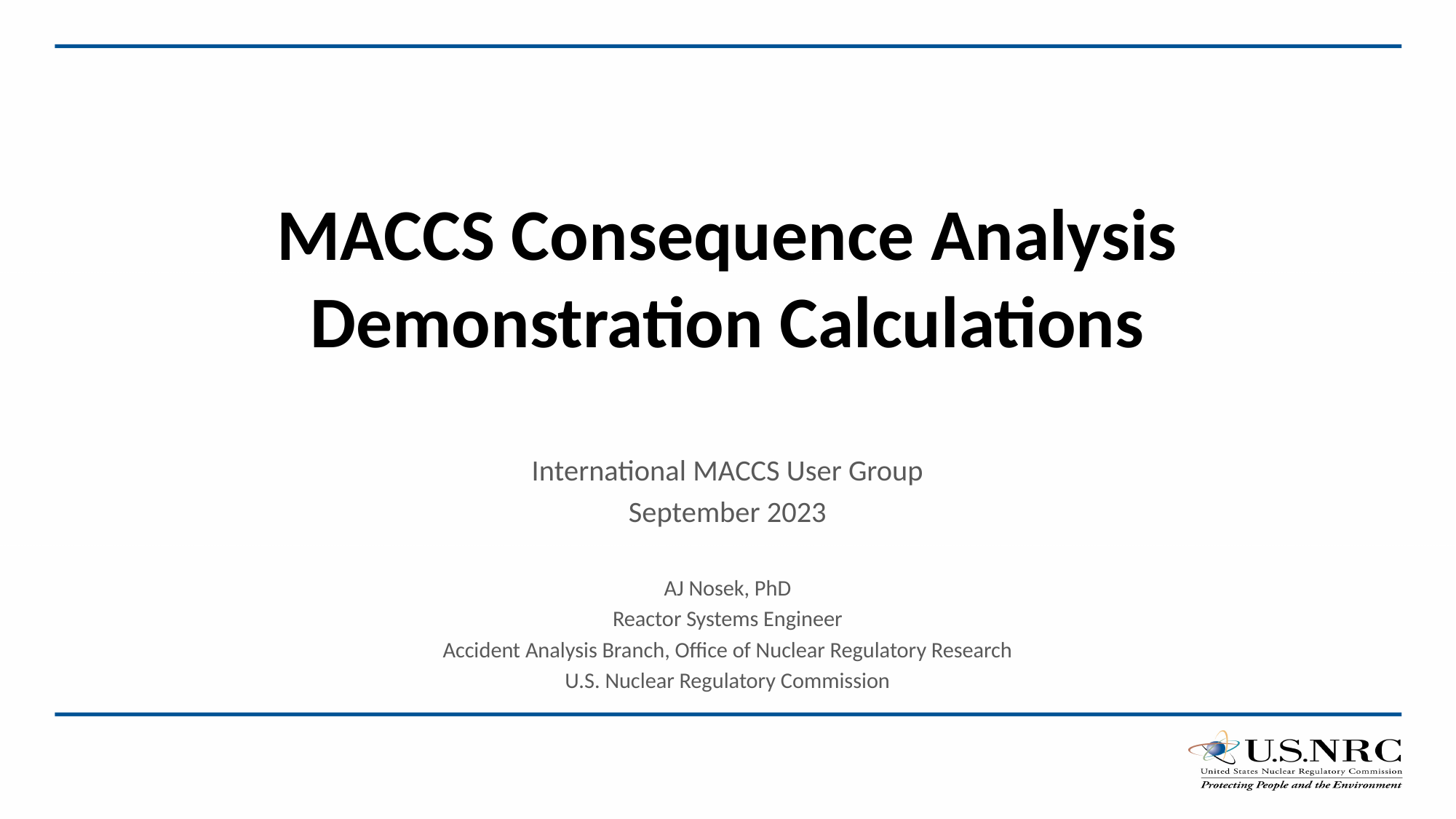

# MACCS Consequence Analysis Demonstration Calculations
International MACCS User Group
September 2023

AJ Nosek, PhD
Reactor Systems Engineer
Accident Analysis Branch, Office of Nuclear Regulatory Research
U.S. Nuclear Regulatory Commission